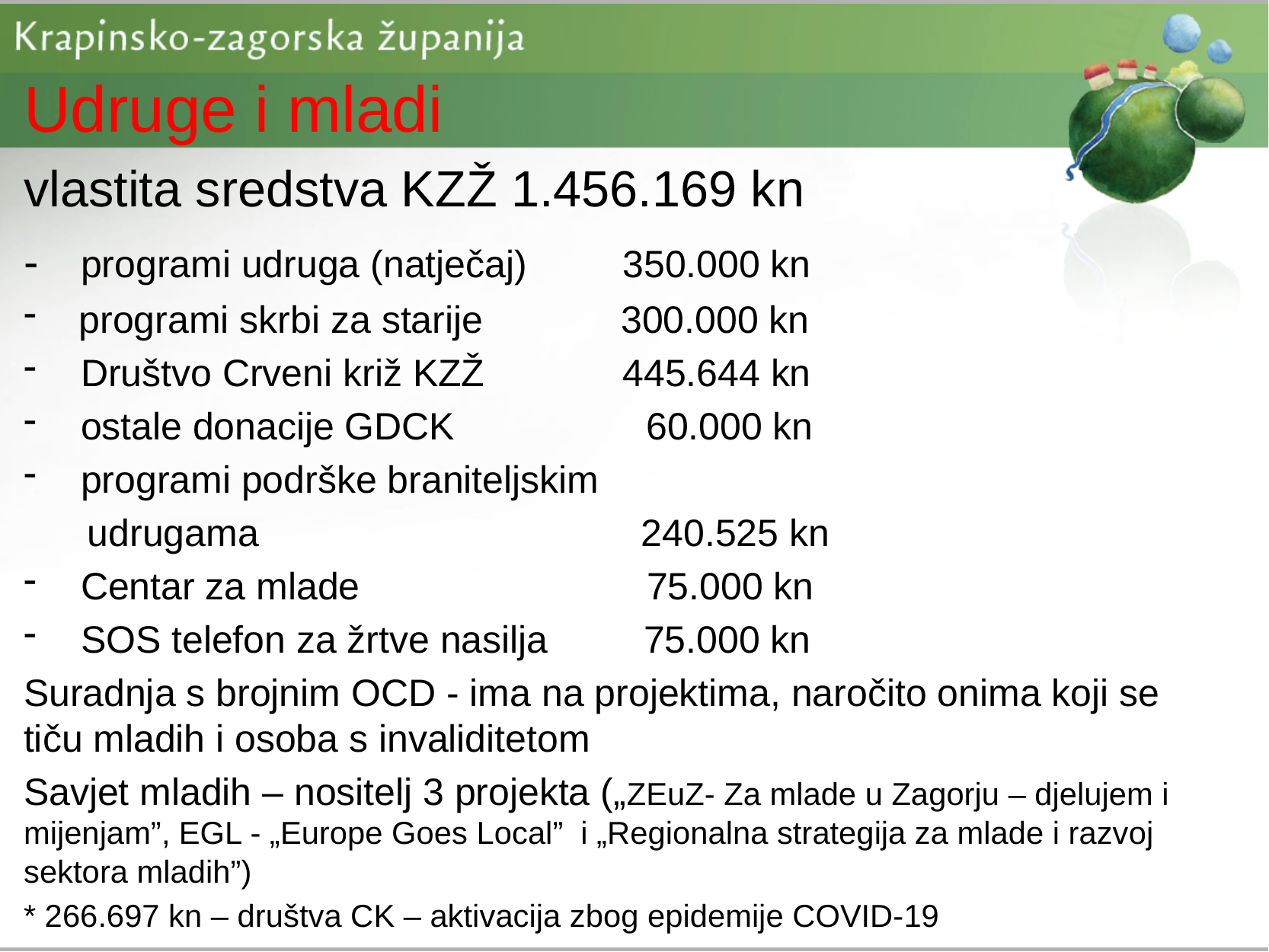

Udruge i mladi
vlastita sredstva KZŽ 1.456.169 kn
-   programi udruga (natječaj)         350.000 kn
    programi skrbi za starije             300.000 kn
Društvo Crveni križ KZŽ             445.644 kn
ostale donacije GDCK                  60.000 kn
programi podrške braniteljskim
      udrugama                                    240.525 kn
Centar za mlade                           75.000 kn
SOS telefon za žrtve nasilja         75.000 kn
Suradnja s brojnim OCD - ima na projektima, naročito onima koji se tiču mladih i osoba s invaliditetom
Savjet mladih – nositelj 3 projekta („ZEuZ- Za mlade u Zagorju – djelujem i mijenjam”, EGL - „Europe Goes Local”  i „Regionalna strategija za mlade i razvoj sektora mladih”)
* 266.697 kn – društva CK – aktivacija zbog epidemije COVID-19
#